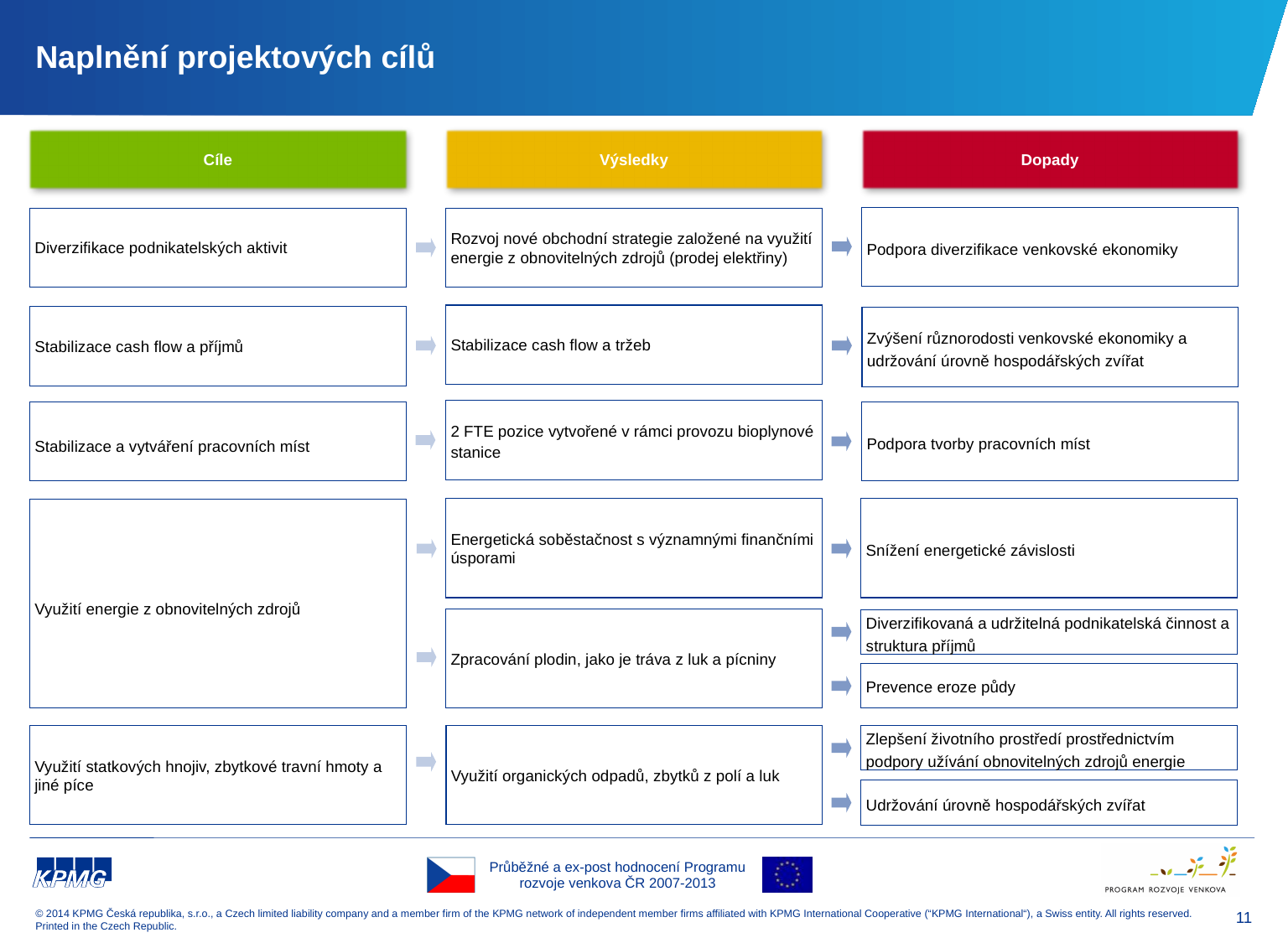

# Naplnění projektových cílů
Cíle
Výsledky
Dopady
Podpora diverzifikace venkovské ekonomiky
Diverzifikace podnikatelských aktivit
Rozvoj nové obchodní strategie založené na využití energie z obnovitelných zdrojů (prodej elektřiny)

Stabilizace cash flow a tržeb
Stabilizace cash flow a příjmů
Zvýšení různorodosti venkovské ekonomiky a udržování úrovně hospodářských zvířat

2 FTE pozice vytvořené v rámci provozu bioplynové stanice
Stabilizace a vytváření pracovních míst
Podpora tvorby pracovních míst

Energetická soběstačnost s významnými finančními úsporami
Snížení energetické závislosti
Využití energie z obnovitelných zdrojů

Zpracování plodin, jako je tráva z luk a pícniny
Diverzifikovaná a udržitelná podnikatelská činnost a struktura příjmů

Prevence eroze půdy

Využití statkových hnojiv, zbytkové travní hmoty a jiné píce
Využití organických odpadů, zbytků z polí a luk
Zlepšení životního prostředí prostřednictvím podpory užívání obnovitelných zdrojů energie

Udržování úrovně hospodářských zvířat